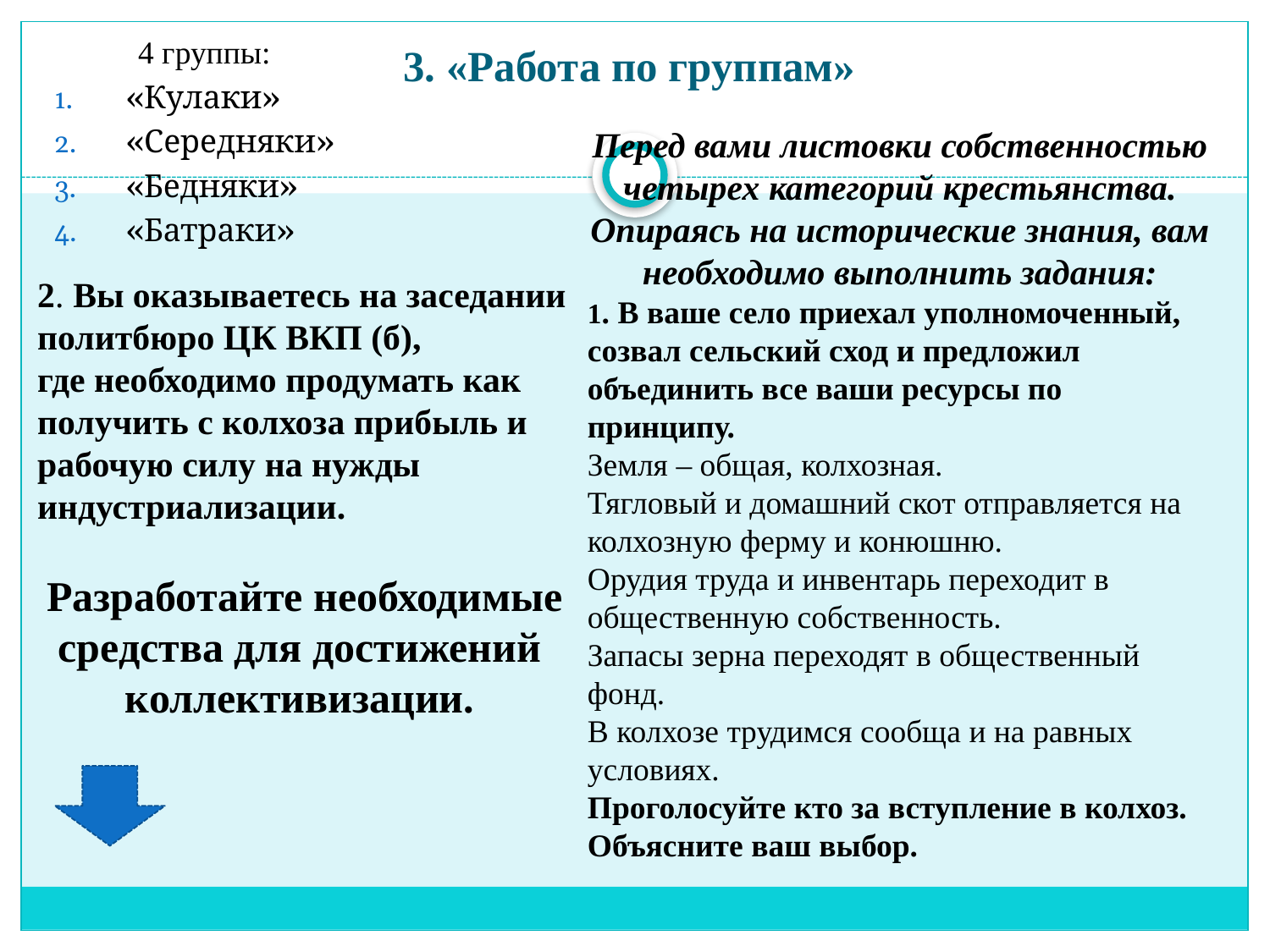

4 группы:
«Кулаки»
«Середняки»
«Бедняки»
«Батраки»
# 3. «Работа по группам»
Перед вами листовки собственностью четырех категорий крестьянства. Опираясь на исторические знания, вам необходимо выполнить задания:
1. В ваше село приехал уполномоченный, созвал сельский сход и предложил объединить все ваши ресурсы по принципу.
Земля – общая, колхозная.
Тягловый и домашний скот отправляется на колхозную ферму и конюшню.
Орудия труда и инвентарь переходит в общественную собственность.
Запасы зерна переходят в общественный фонд.
В колхозе трудимся сообща и на равных условиях.
Проголосуйте кто за вступление в колхоз. Объясните ваш выбор.
2. Вы оказываетесь на заседании политбюро ЦК ВКП (б),
где необходимо продумать как получить с колхоза прибыль и рабочую силу на нужды индустриализации.

Разработайте необходимые средства для достижений  коллективизации.